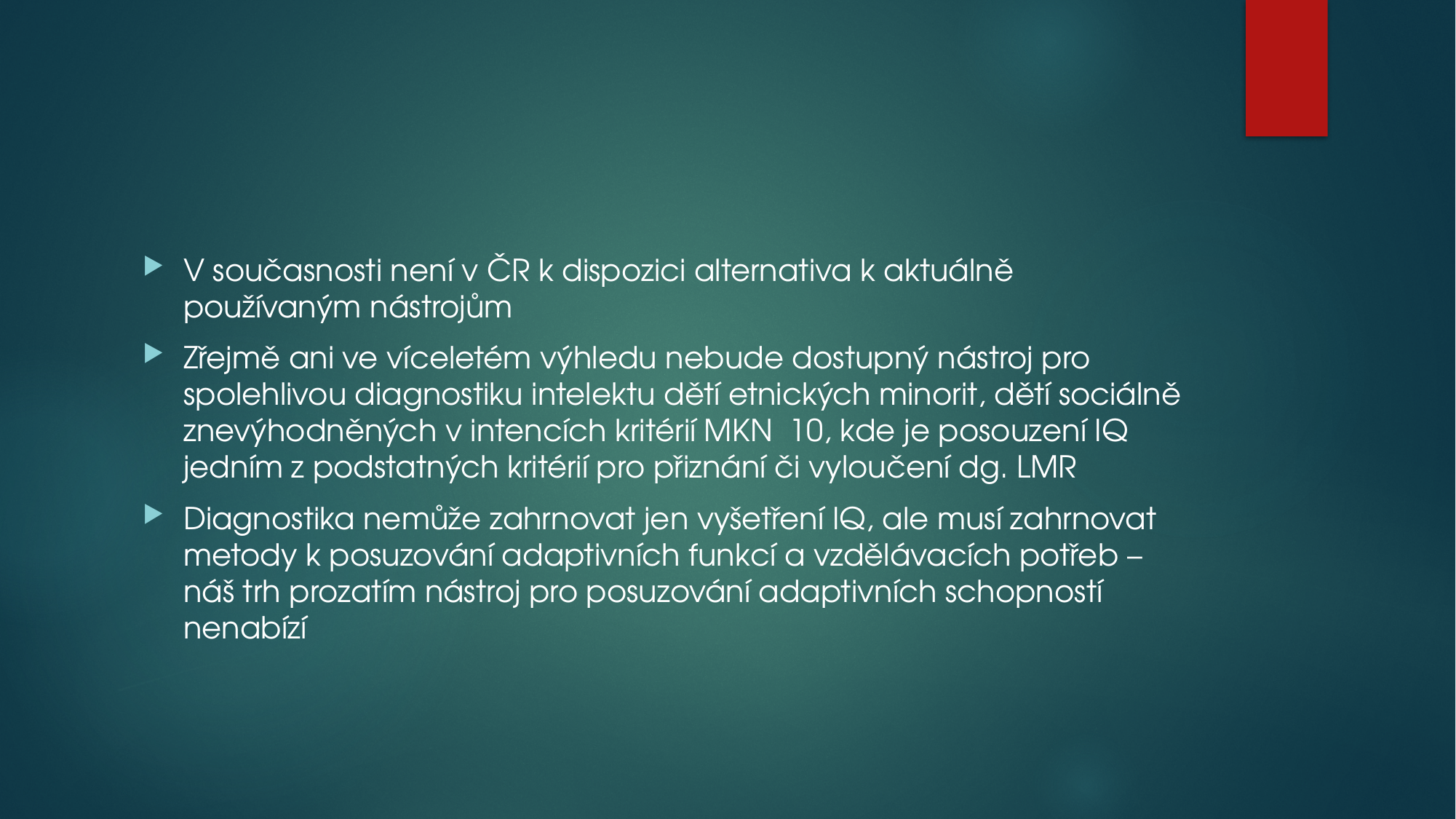

#
V současnosti není v ČR k dispozici alternativa k aktuálně používaným nástrojům
Zřejmě ani ve víceletém výhledu nebude dostupný nástroj pro spolehlivou diagnostiku intelektu dětí etnických minorit, dětí sociálně znevýhodněných v intencích kritérií MKN  10, kde je posouzení IQ jedním z podstatných kritérií pro přiznání či vyloučení dg. LMR
Diagnostika nemůže zahrnovat jen vyšetření IQ, ale musí zahrnovat metody k posuzování adaptivních funkcí a vzdělávacích potřeb – náš trh prozatím nástroj pro posuzování adaptivních schopností nenabízí